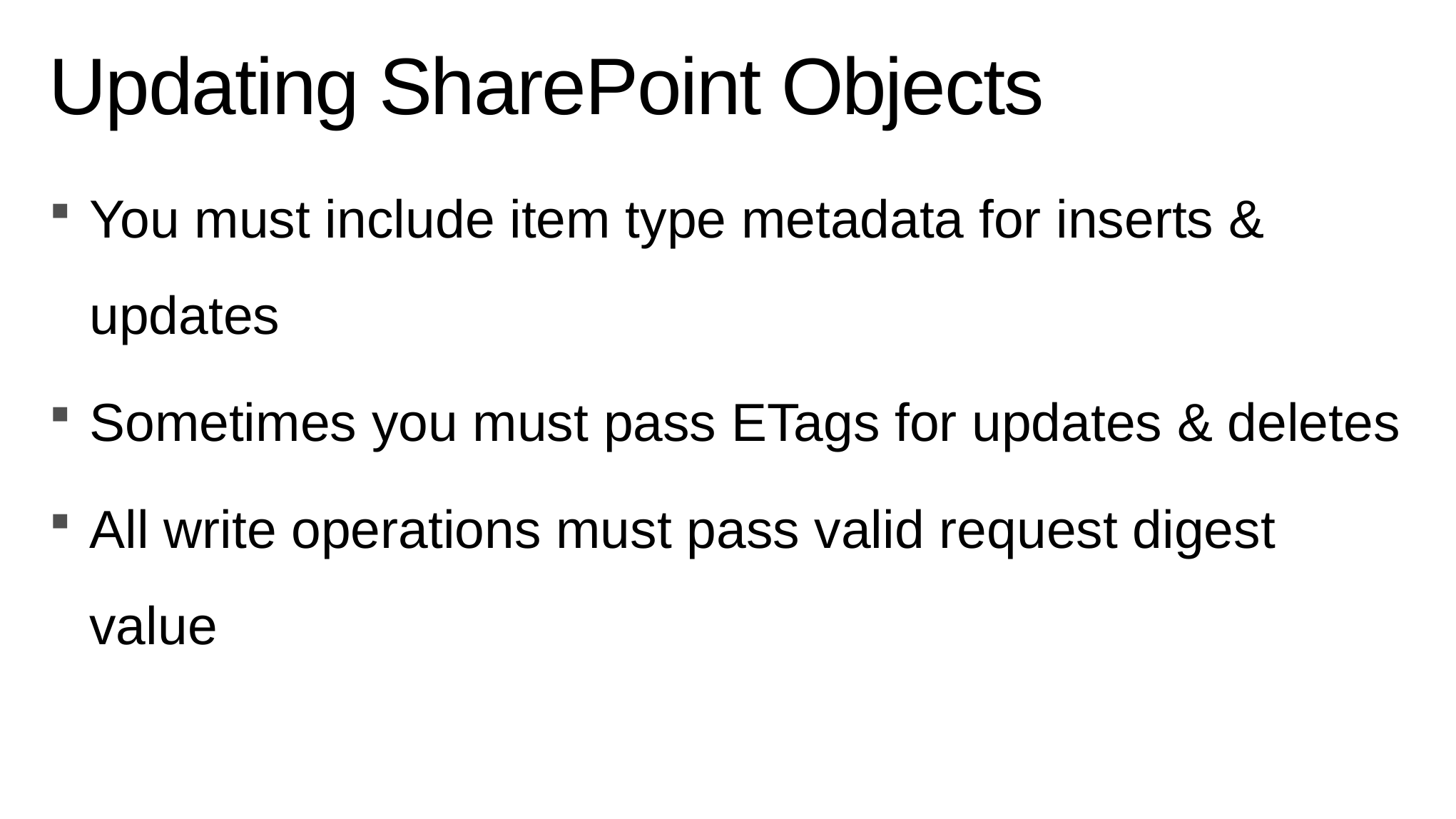

# Updating SharePoint Objects
You must include item type metadata for inserts & updates
Sometimes you must pass ETags for updates & deletes
All write operations must pass valid request digest value